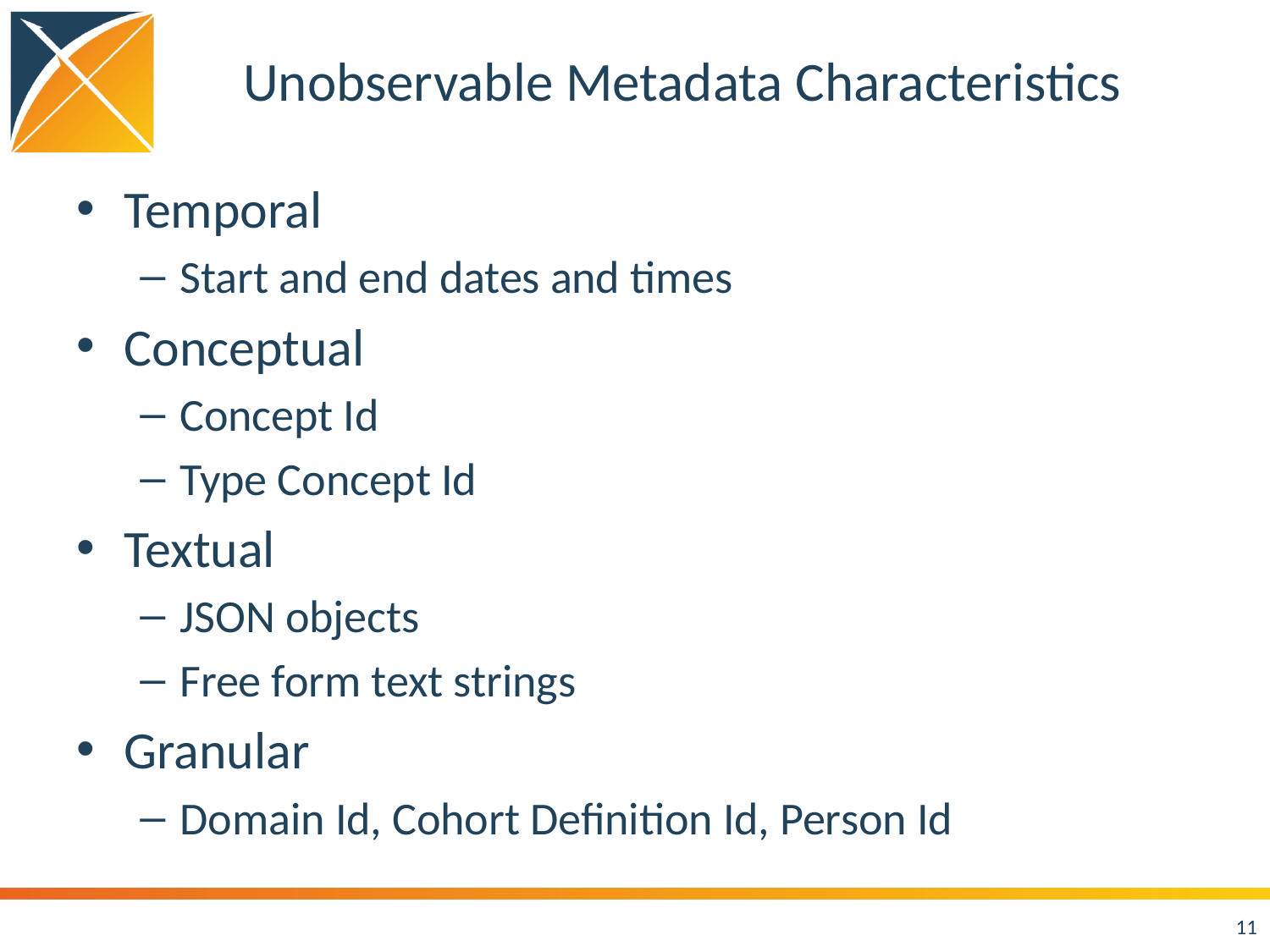

# Unobservable Metadata Characteristics
Temporal
Start and end dates and times
Conceptual
Concept Id
Type Concept Id
Textual
JSON objects
Free form text strings
Granular
Domain Id, Cohort Definition Id, Person Id

11